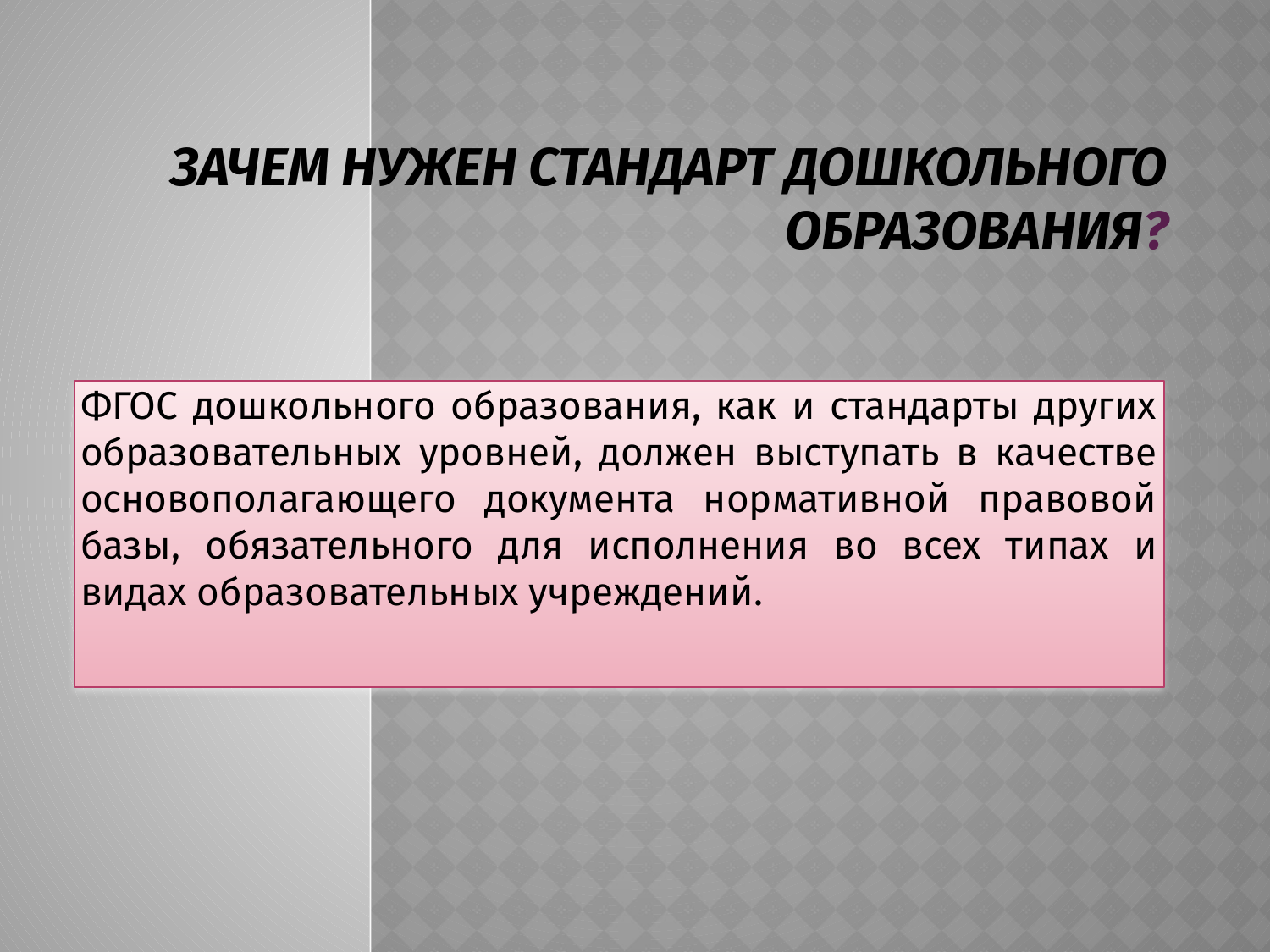

# Зачем нужен стандарт дошкольного образования?
ФГОС дошкольного образования, как и стандарты других образовательных уровней, должен выступать в качестве основополагающего документа нормативной правовой базы, обязательного для исполнения во всех типах и видах образовательных учреждений.